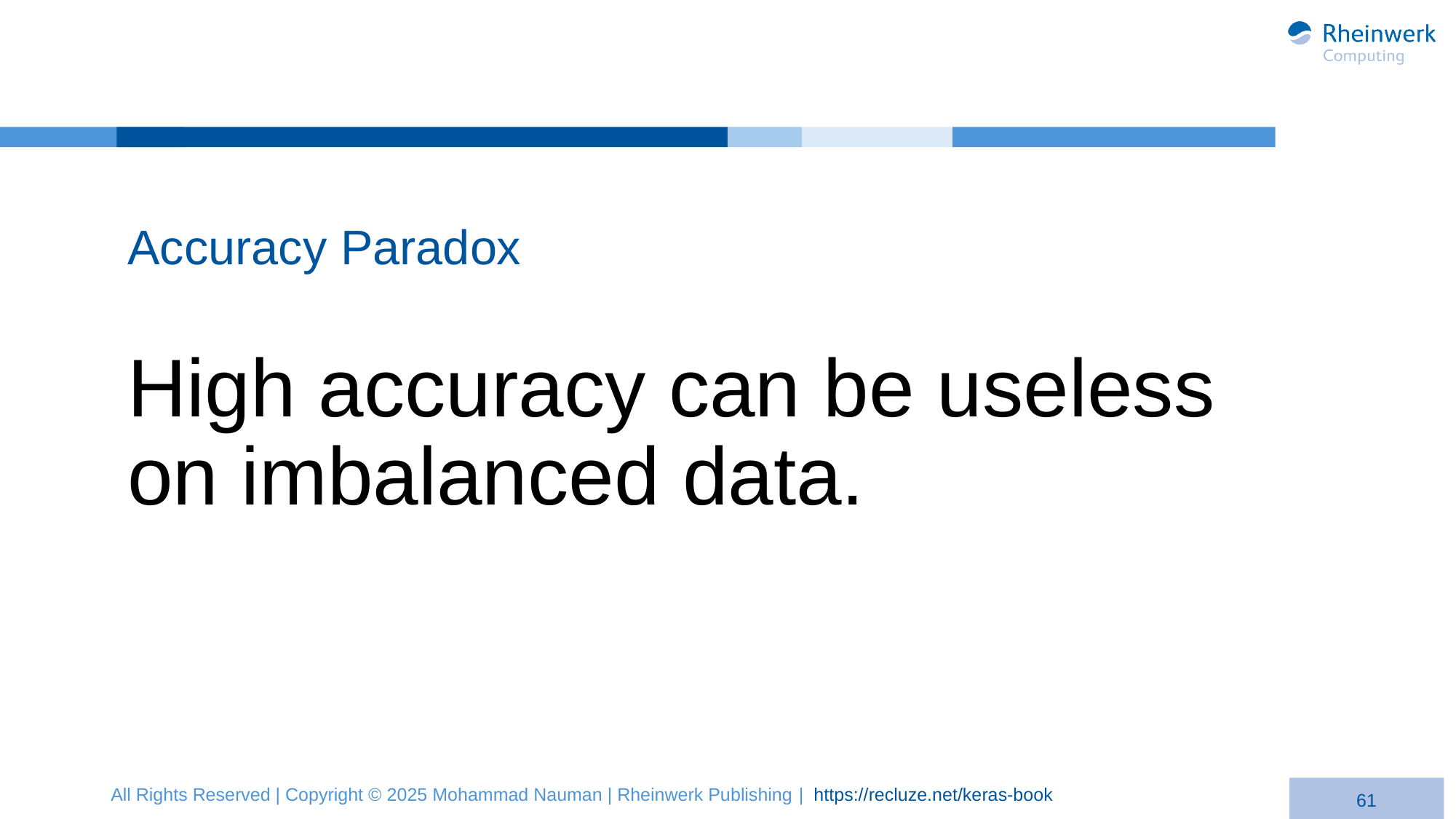

Accuracy Paradox
# High accuracy can be useless on imbalanced data.